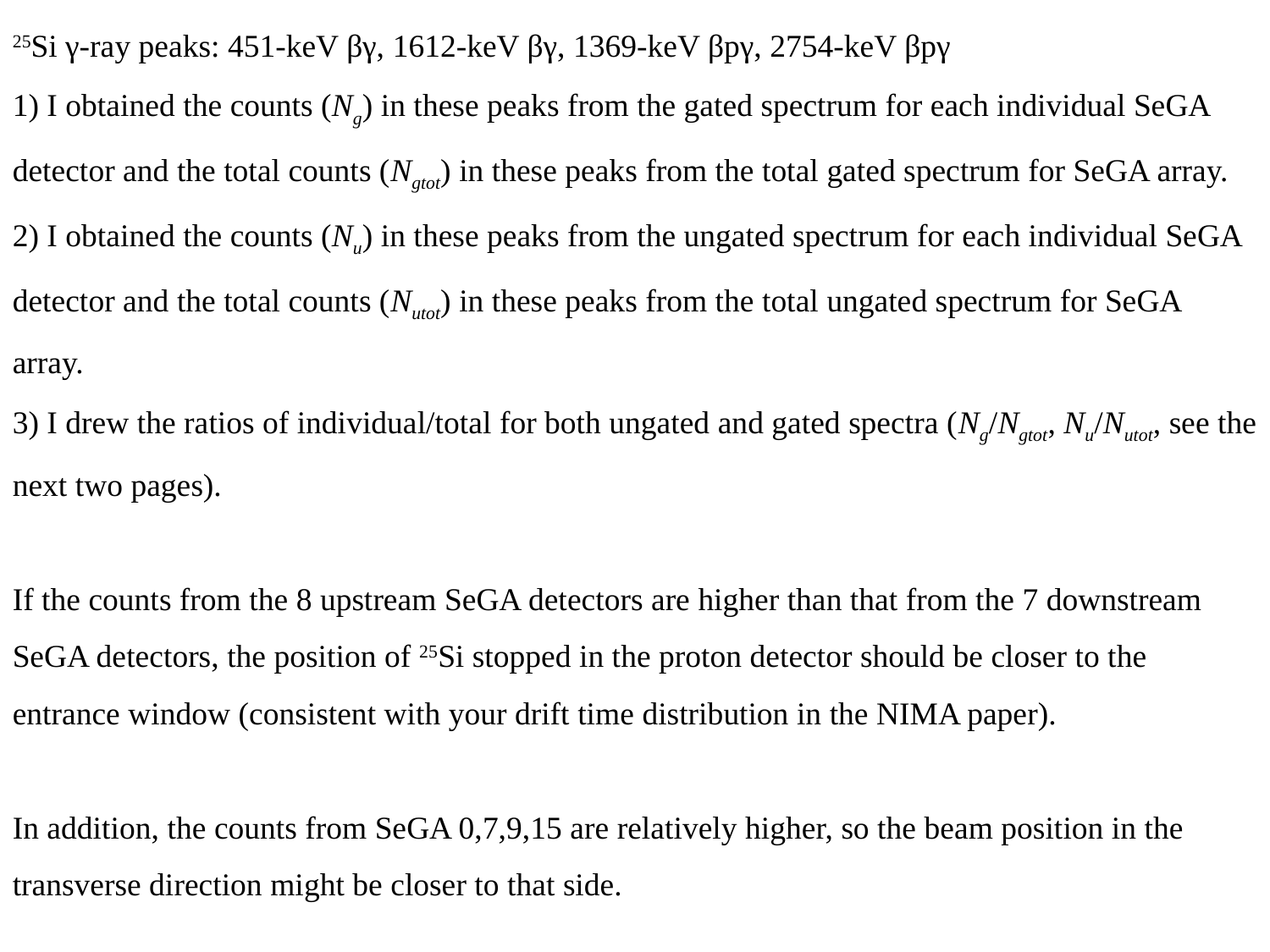

25Si γ-ray peaks: 451-keV βγ, 1612-keV βγ, 1369-keV βpγ, 2754-keV βpγ
1) I obtained the counts (Ng) in these peaks from the gated spectrum for each individual SeGA detector and the total counts (Ngtot) in these peaks from the total gated spectrum for SeGA array.
2) I obtained the counts (Nu) in these peaks from the ungated spectrum for each individual SeGA detector and the total counts (Nutot) in these peaks from the total ungated spectrum for SeGA array.
3) I drew the ratios of individual/total for both ungated and gated spectra (Ng/Ngtot, Nu/Nutot, see the next two pages).

If the counts from the 8 upstream SeGA detectors are higher than that from the 7 downstream SeGA detectors, the position of 25Si stopped in the proton detector should be closer to the entrance window (consistent with your drift time distribution in the NIMA paper).

In addition, the counts from SeGA 0,7,9,15 are relatively higher, so the beam position in the transverse direction might be closer to that side.